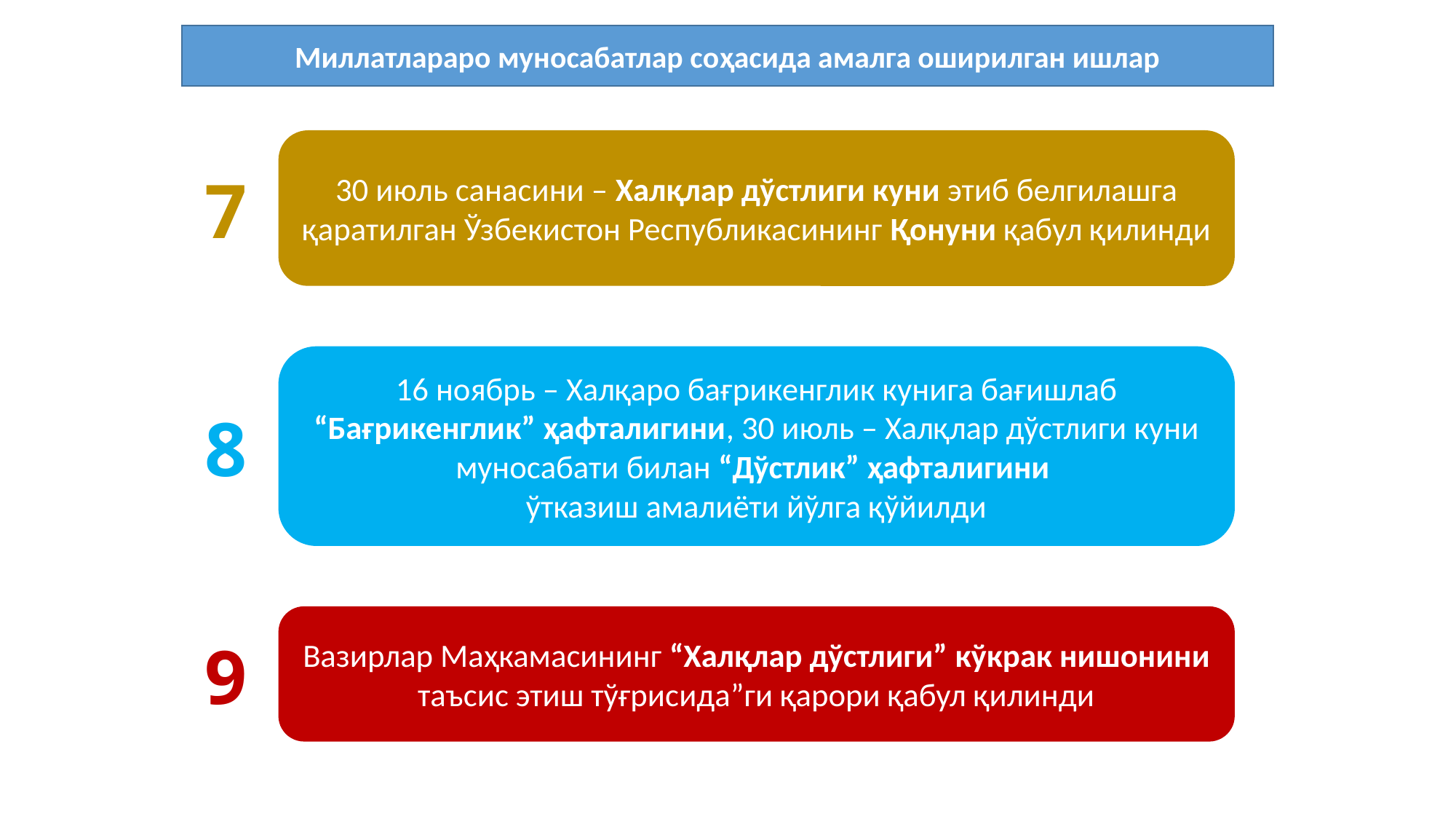

Миллатлараро муносабатлар соҳасида амалга оширилган ишлар
30 июль санасини – Халқлар дўстлиги куни этиб белгилашга қаратилган Ўзбекистон Республикасининг Қонуни қабул қилинди
7
16 ноябрь – Халқаро бағрикенглик кунига бағишлаб “Бағрикенглик” ҳафталигини, 30 июль – Халқлар дўстлиги куни муносабати билан “Дўстлик” ҳафталигини
ўтказиш амалиёти йўлга қўйилди
8
Вазирлар Маҳкамасининг “Халқлар дўстлиги” кўкрак нишонини таъсис этиш тўғрисида”ги қарори қабул қилинди
9